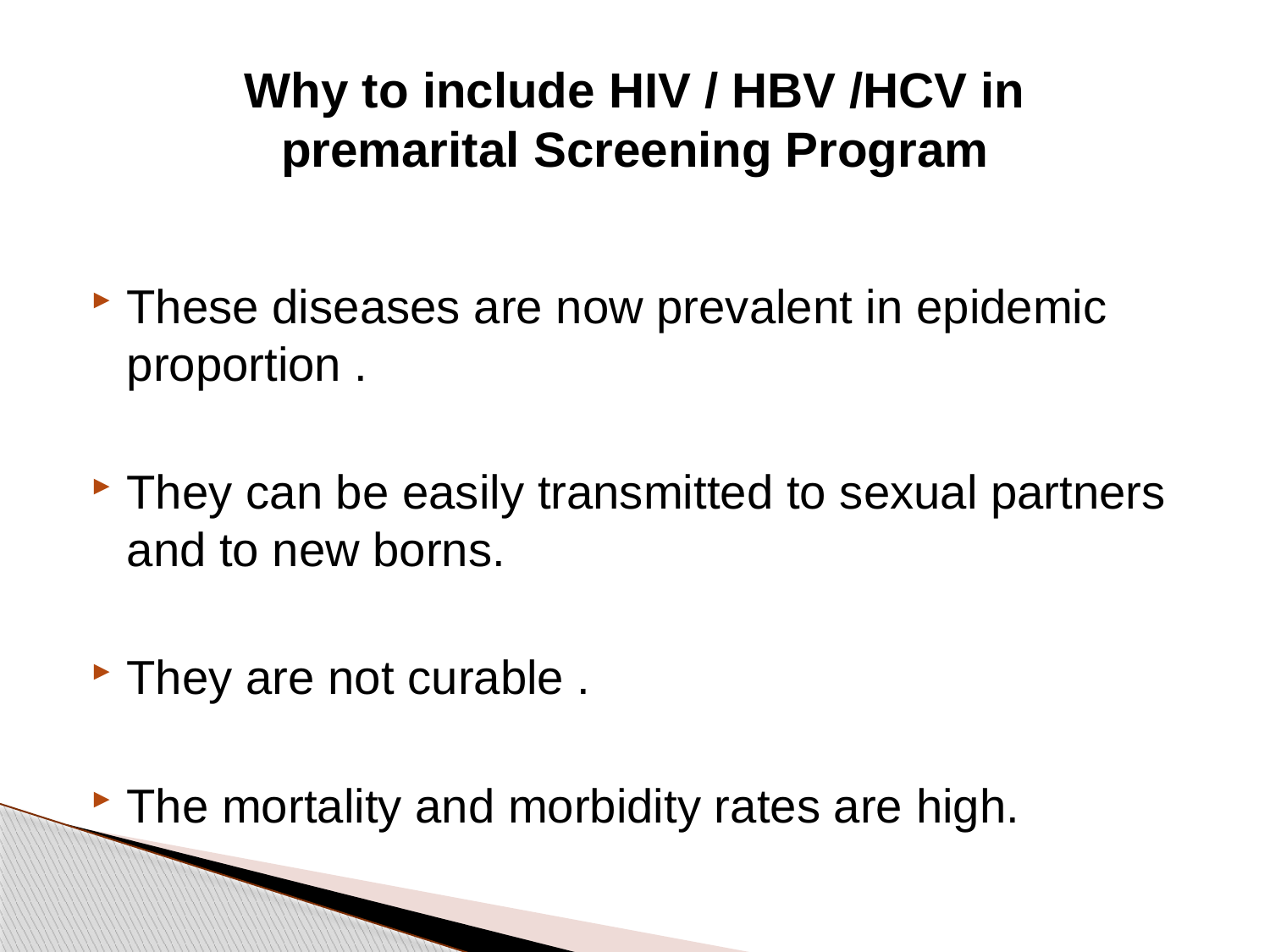

# Why to include HIV / HBV /HCV in premarital Screening Program

These diseases are now prevalent in epidemic proportion .

They can be easily transmitted to sexual partners and to new borns.

They are not curable .

The mortality and morbidity rates are high.